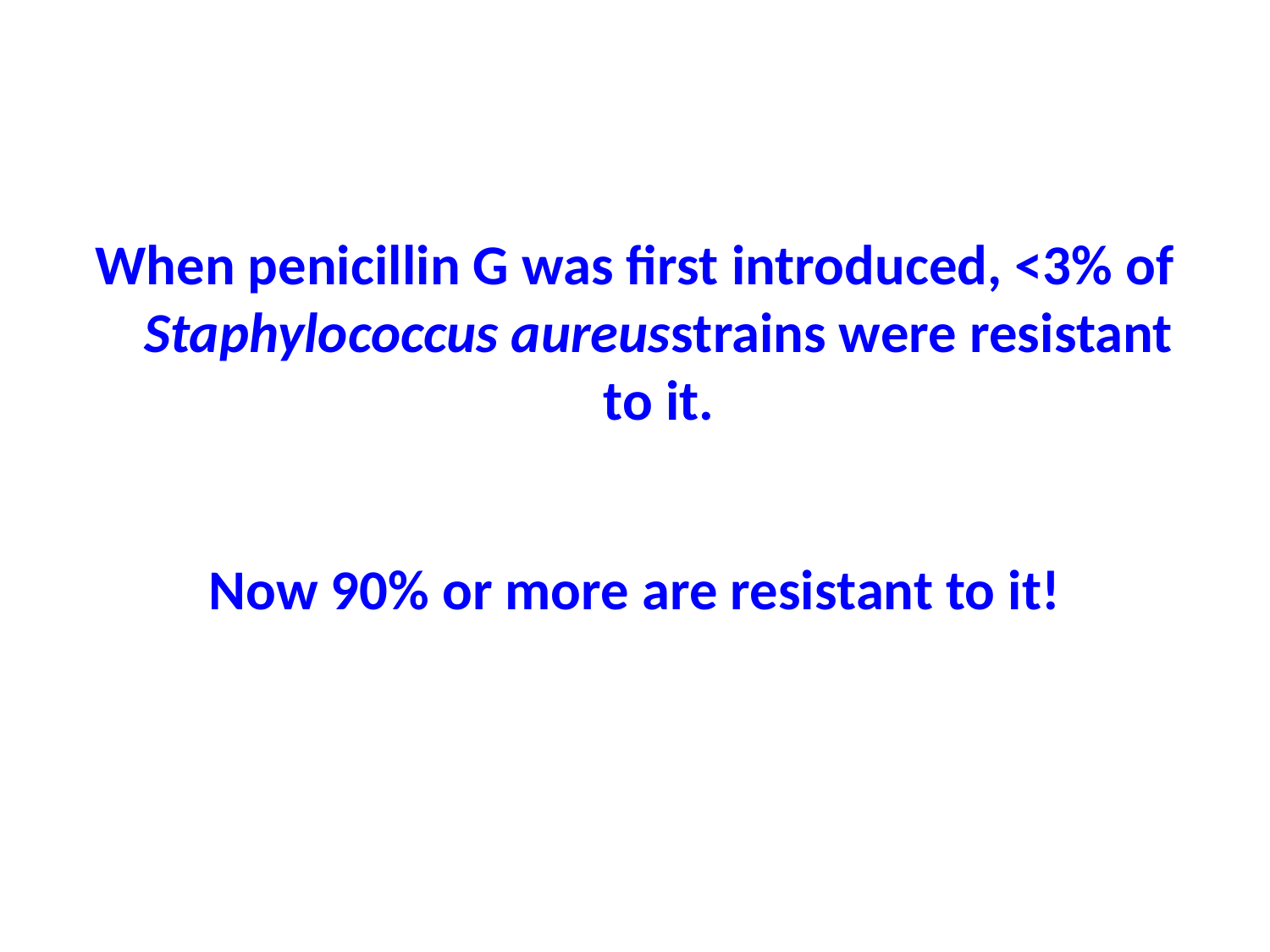

#
When penicillin G was first introduced, <3% of Staphylococcus aureusstrains were resistant to it.

Now 90% or more are resistant to it!